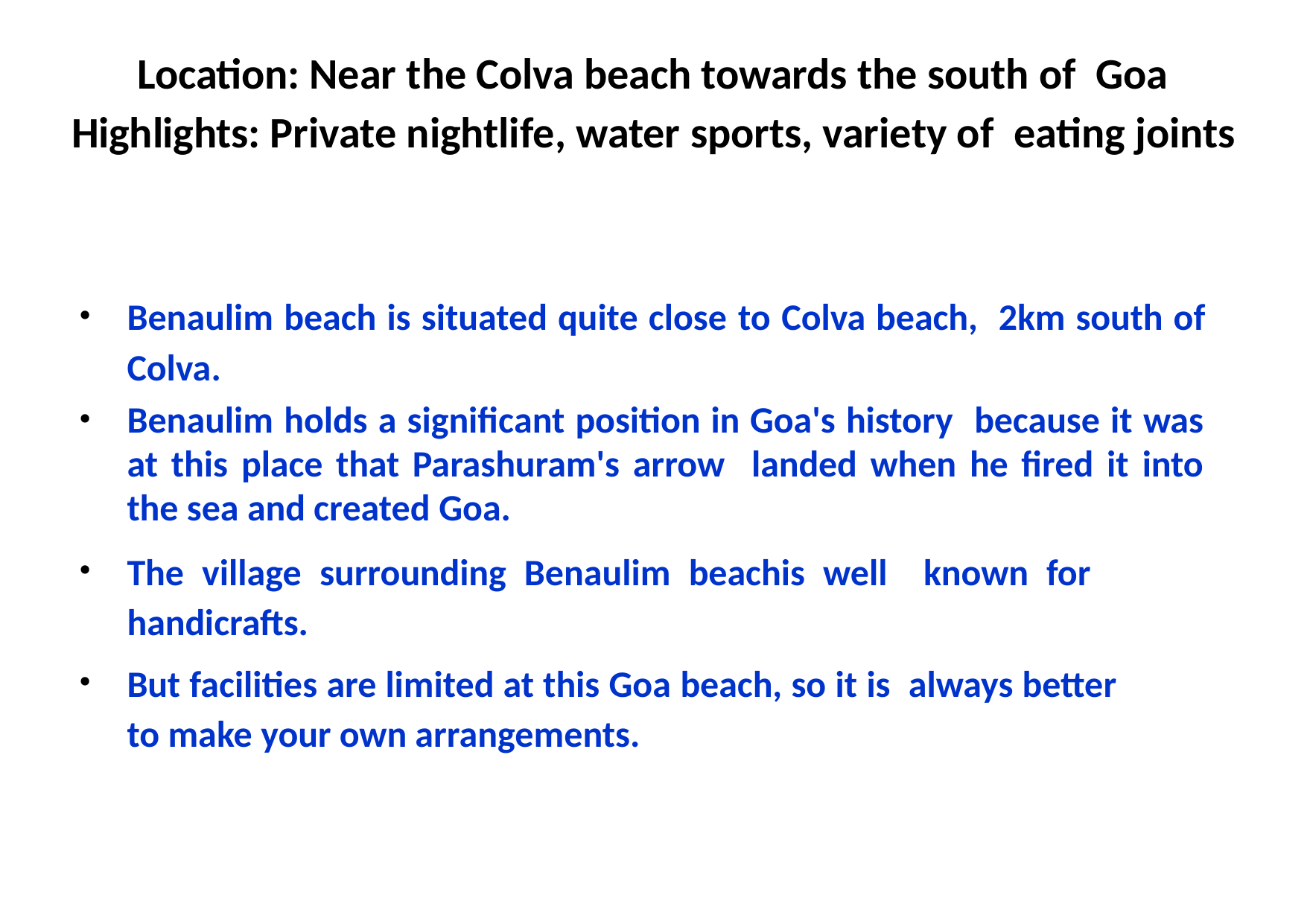

# Location: Near the Colva beach towards the south of  Goa
Highlights: Private nightlife, water sports, variety of  eating joints
Benaulim beach is situated quite close to Colva beach,  2km south of Colva.
Benaulim holds a significant position in Goa's history  because it was at this place that Parashuram's arrow  landed when he fired it into the sea and created Goa.
The village surrounding Benaulim beachis well  known for handicrafts.
But facilities are limited at this Goa beach, so it is  always better to make your own arrangements.